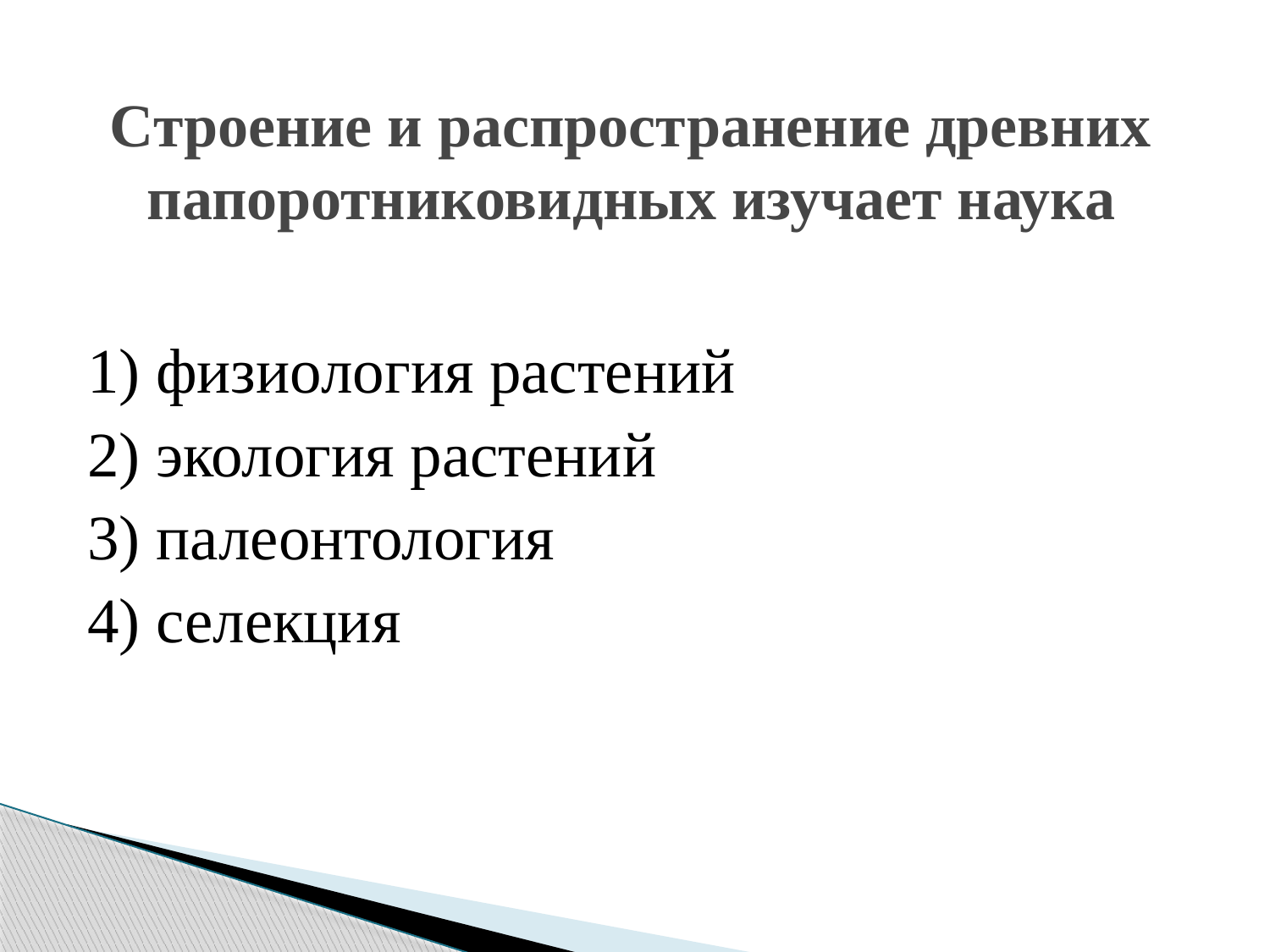

# Строение и распространение древних папоротниковидных изучает наука
1) физиология растений
2) экология растений
3) палеонтология
4) селекция